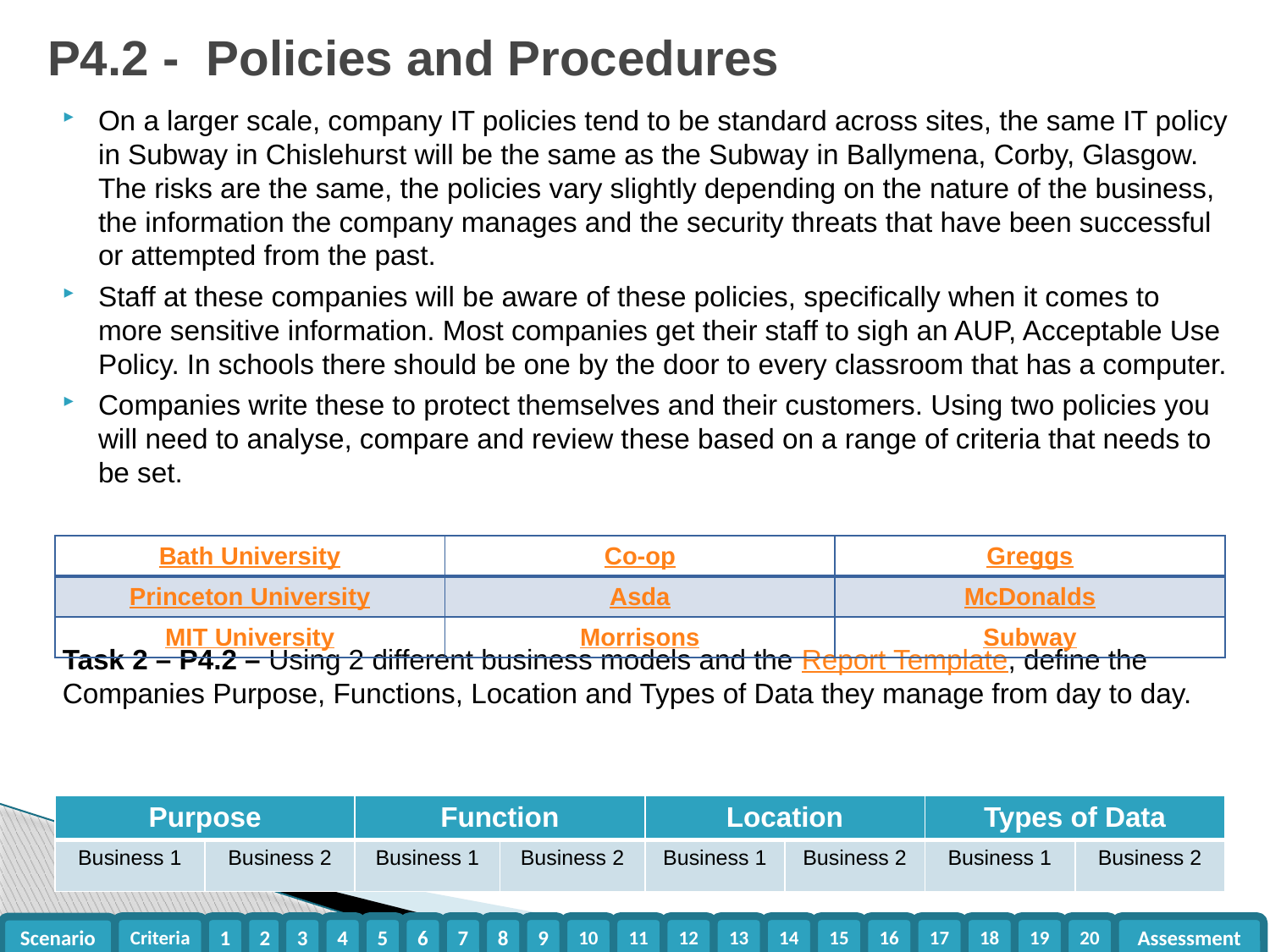

# P4.2 -  Policies and Procedures
On a larger scale, company IT policies tend to be standard across sites, the same IT policy in Subway in Chislehurst will be the same as the Subway in Ballymena, Corby, Glasgow. The risks are the same, the policies vary slightly depending on the nature of the business, the information the company manages and the security threats that have been successful or attempted from the past.
Staff at these companies will be aware of these policies, specifically when it comes to more sensitive information. Most companies get their staff to sigh an AUP, Acceptable Use Policy. In schools there should be one by the door to every classroom that has a computer.
Companies write these to protect themselves and their customers. Using two policies you will need to analyse, compare and review these based on a range of criteria that needs to be set.

Task 2 – P4.2 – Using 2 different business models and the Report Template, define the Companies Purpose, Functions, Location and Types of Data they manage from day to day.
| Bath University | Co-op | Greggs |
| --- | --- | --- |
| Princeton University | Asda | McDonalds |
| MIT University | Morrisons | Subway |
| Purpose |  | Function |  | Location |  | Types of Data |  |
| --- | --- | --- | --- | --- | --- | --- | --- |
| Business 1 | Business 2 | Business 1 | Business 2 | Business 1 | Business 2 | Business 1 | Business 2 |